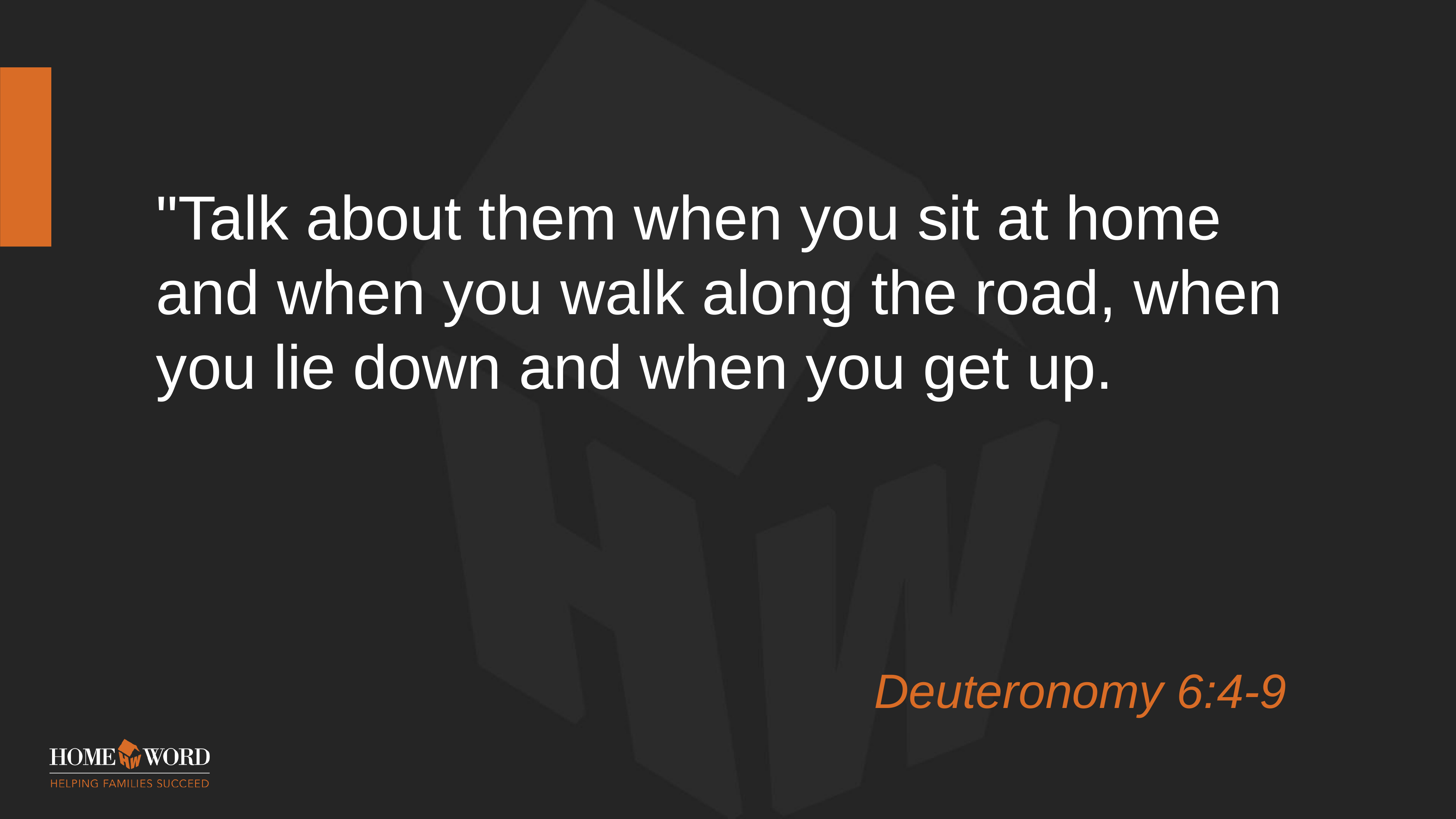

# "Talk about them when you sit at home and when you walk along the road, when you lie down and when you get up.
Deuteronomy 6:4-9